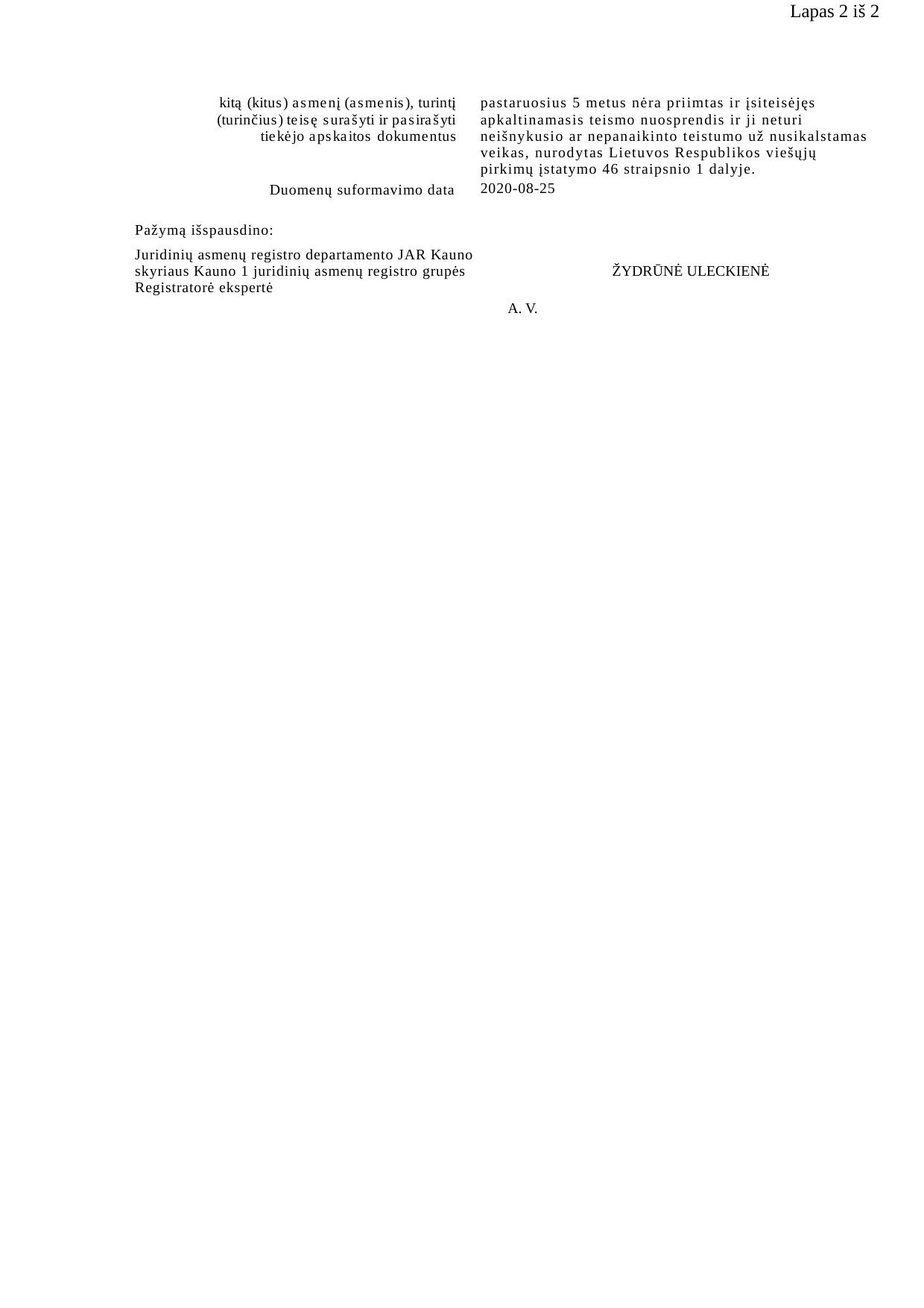

Lapas 2 iš 2
kitą (kitus) asmenį (asmenis), turintį (turinčius) teisę surašyti ir pasirašyti tiekėjo apskaitos dokumentus
pastaruosius 5 metus nėra priimtas ir įsiteisėjęs apkaltinamasis teismo nuosprendis ir ji neturi neišnykusio ar nepanaikinto teistumo už nusikalstamas veikas, nurodytas Lietuvos Respublikos viešųjų
pirkimų įstatymo 46 straipsnio 1 dalyje.
2020-08-25
Duomenų suformavimo data
Pažymą išspausdino:
Juridinių asmenų registro departamento JAR Kauno skyriaus Kauno 1 juridinių asmenų registro grupės Registratorė ekspertė
ŽYDRŪNĖ ULECKIENĖ
A. V.